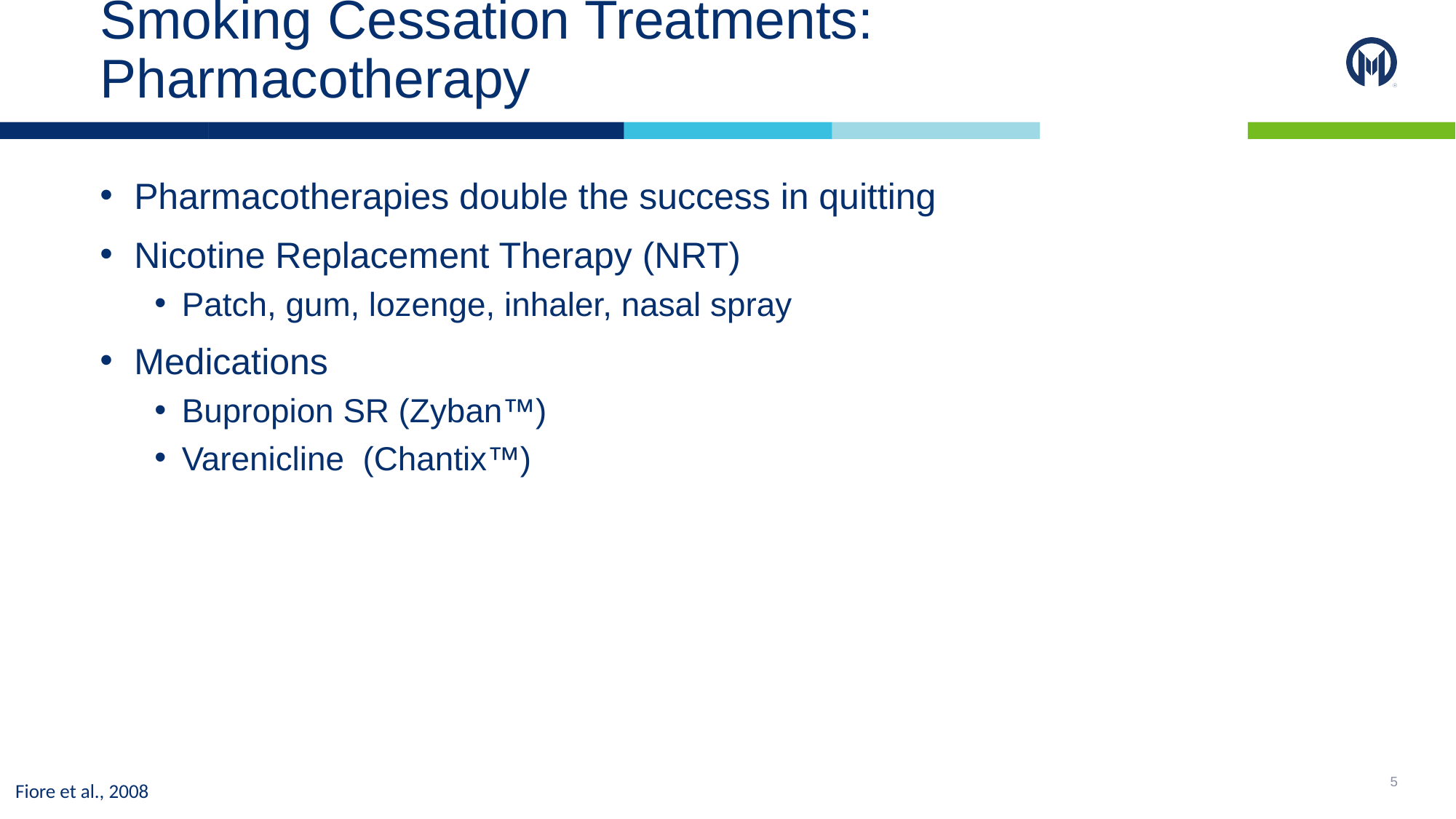

# Smoking Cessation Treatments: Pharmacotherapy
Pharmacotherapies double the success in quitting
Nicotine Replacement Therapy (NRT)
Patch, gum, lozenge, inhaler, nasal spray
Medications
Bupropion SR (Zyban™)
Varenicline  (Chantix™)
5
Fiore et al., 2008